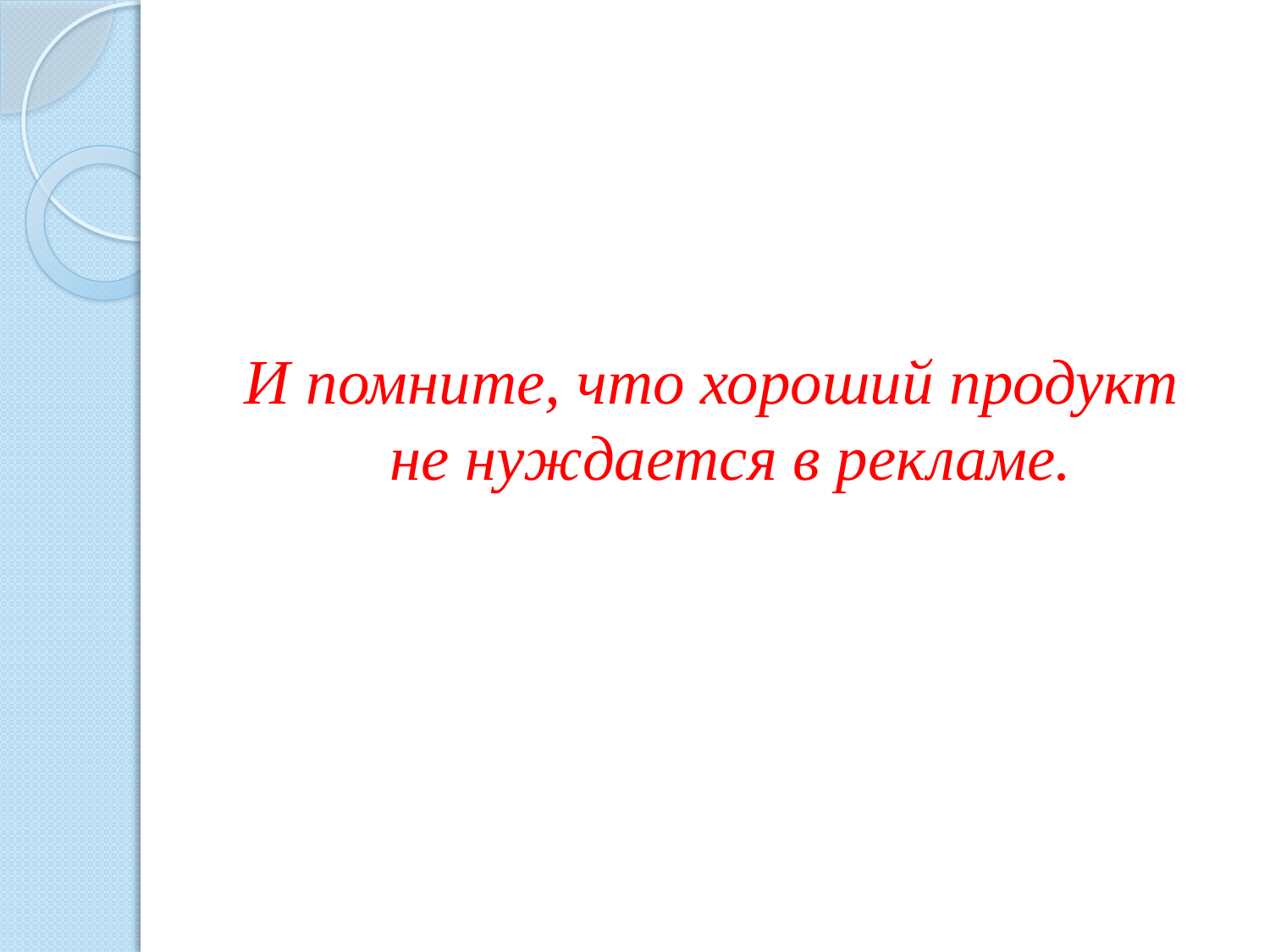

# И помните, что хороший продукт не нуждается в рекламе.